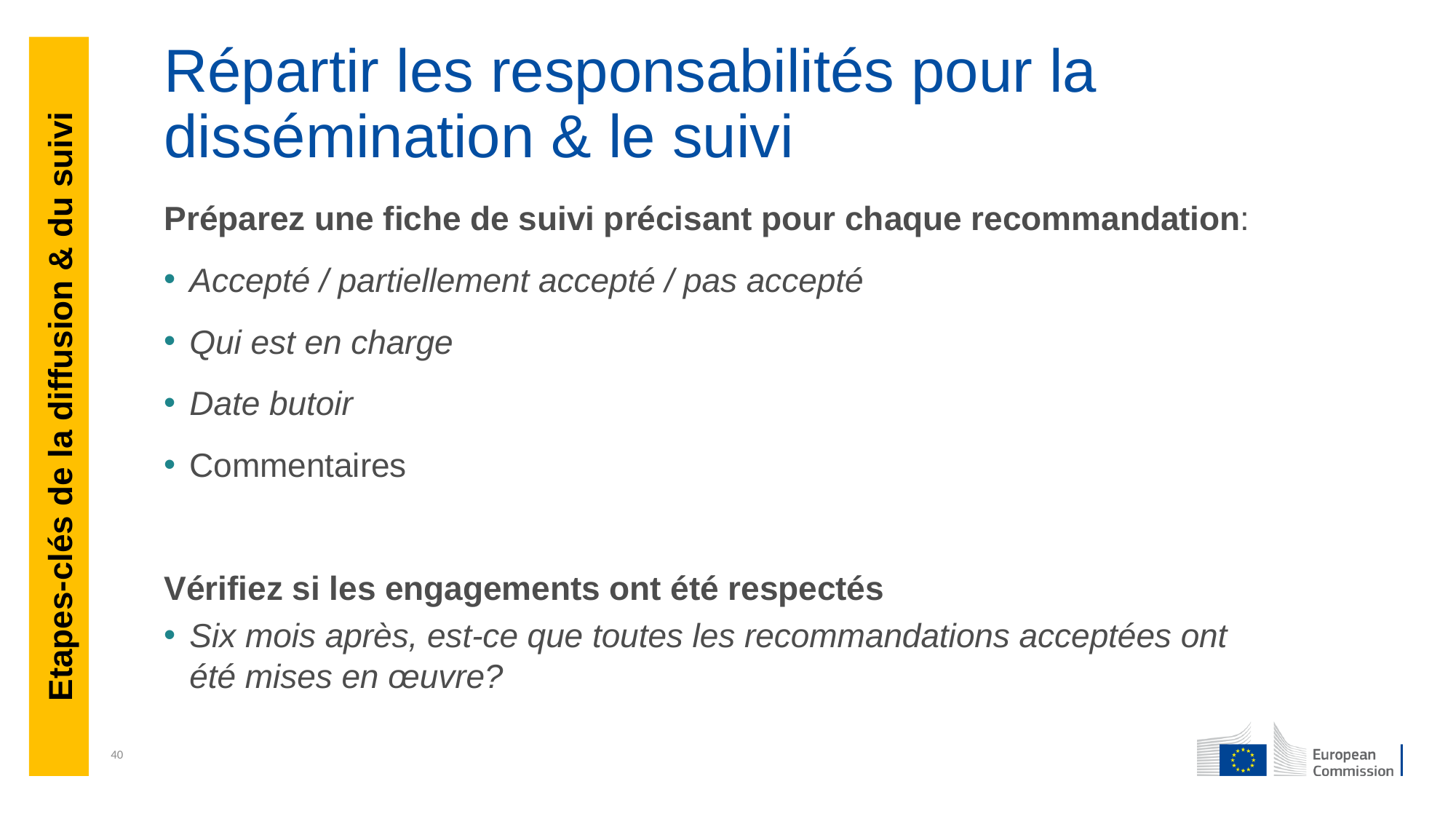

Répartir les responsabilités pour la dissémination & le suivi
Préparez une fiche de suivi précisant pour chaque recommandation:
Accepté / partiellement accepté / pas accepté
Qui est en charge
Date butoir
Commentaires

Vérifiez si les engagements ont été respectés
Six mois après, est-ce que toutes les recommandations acceptées ont été mises en œuvre?
Etapes-clés de la diffusion & du suivi
40